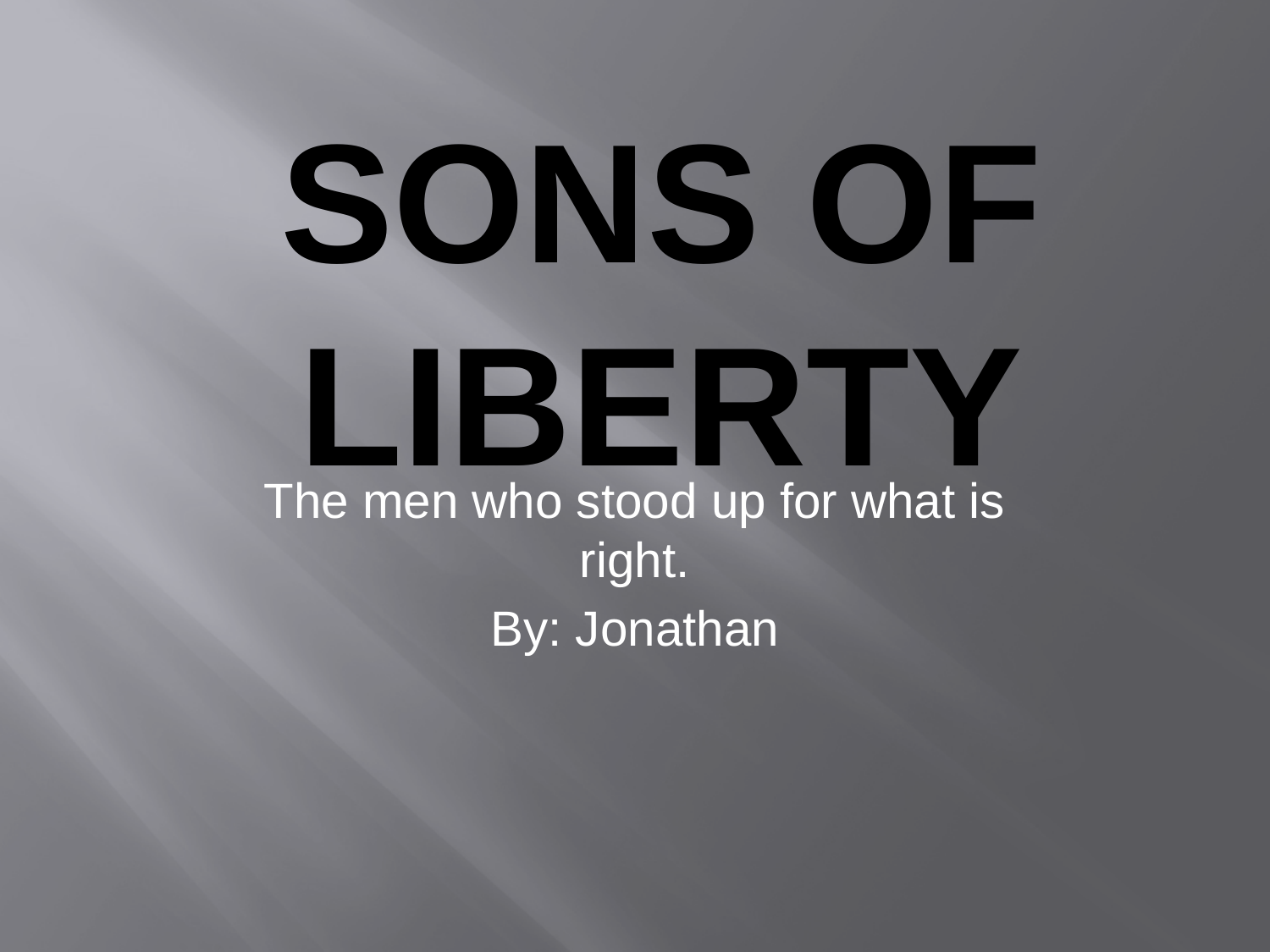

# Sons of Liberty
The men who stood up for what is right.
By: Jonathan